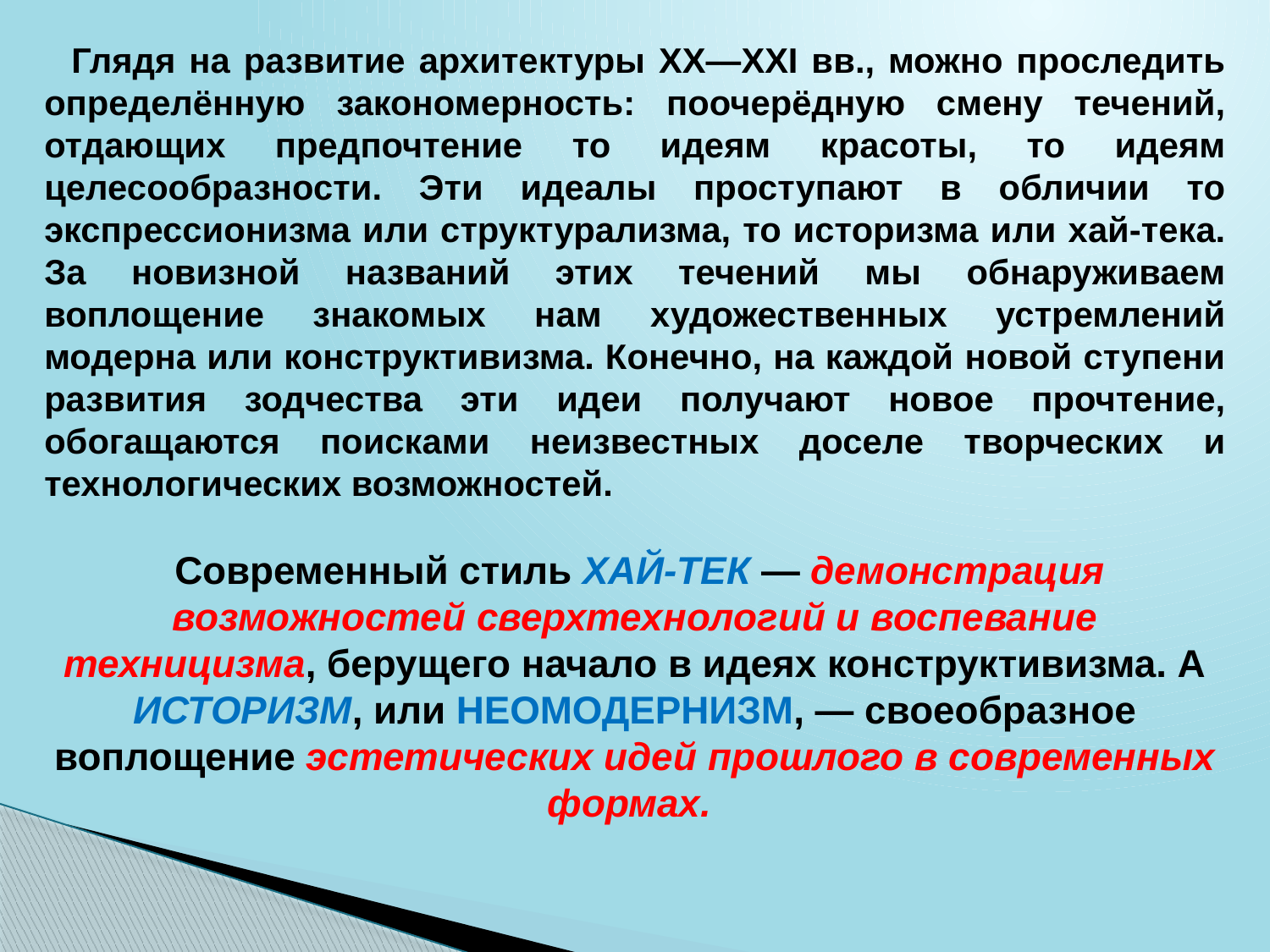

Глядя на развитие архитектуры XX—XXI вв., можно проследить определённую закономерность: поочерёдную смену течений, отдающих предпочтение то идеям красоты, то идеям целесообразности. Эти идеалы проступают в обличии то экспрессионизма или структурализма, то историзма или хай-тека. За новизной названий этих течений мы обнаруживаем воплощение знакомых нам художественных устремлений модерна или конструктивизма. Конечно, на каждой новой ступени развития зодчества эти идеи получают новое прочтение, обогащаются поисками неизвестных доселе творческих и технологических возможностей.
 Современный стиль ХАЙ-ТЕК — демонстрация возможностей сверхтехнологий и воспевание техницизма, берущего начало в идеях конструктивизма. А ИСТОРИЗМ, или НЕОМОДЕРНИЗМ, — своеобразное воплощение эстетических идей прошлого в современных формах.